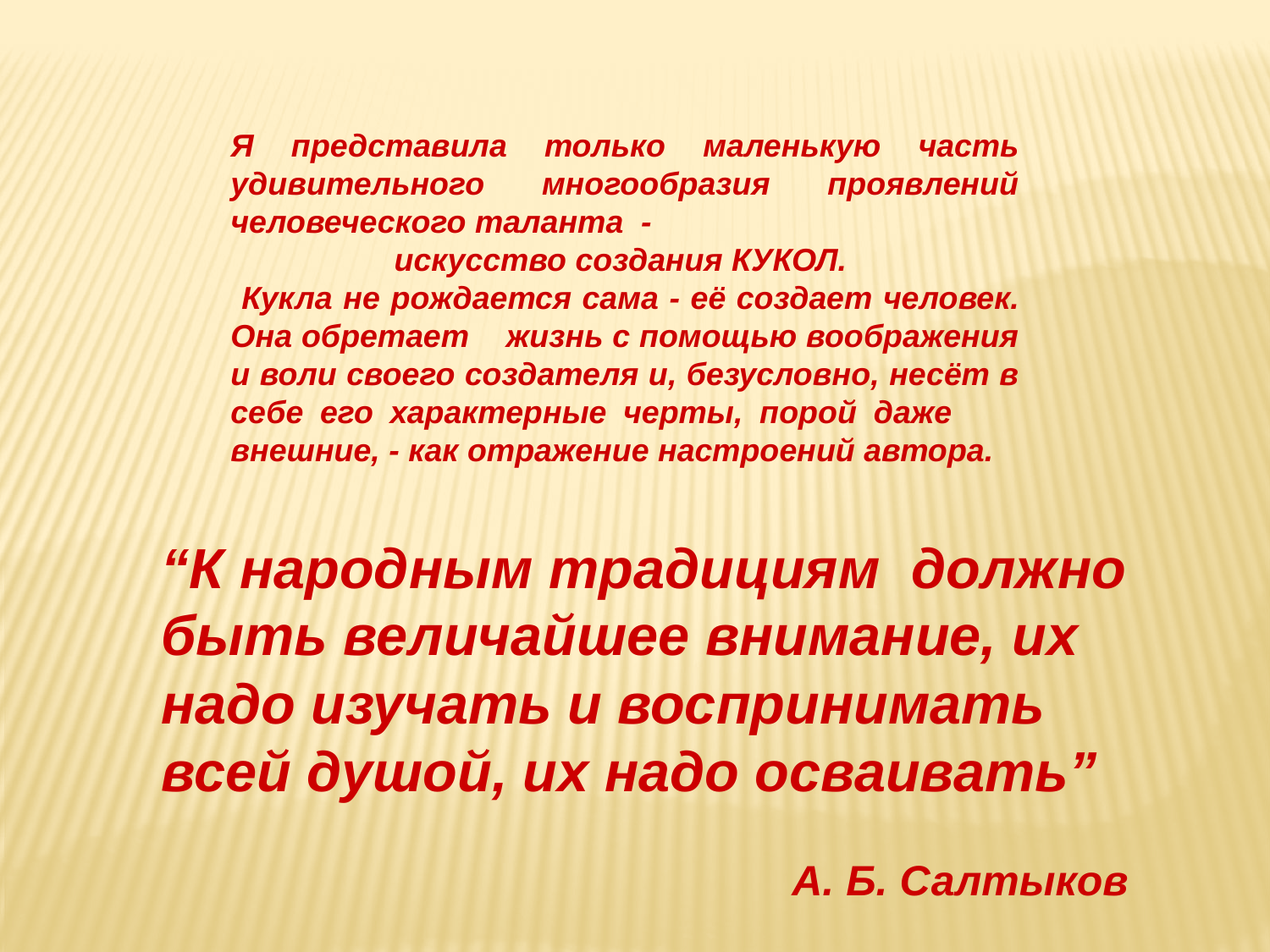

Я представила только маленькую часть удивительного многообразия проявлений человеческого таланта  -
искусство создания КУКОЛ.
 Кукла не рождается сама - её создает человек. Она обретает    жизнь с помощью воображения и воли своего создателя и, безусловно, несёт в себе его характерные черты, порой даже     внешние, - как отражение настроений автора.
“К народным традициям  должно быть величайшее внимание, их надо изучать и воспринимать всей душой, их надо осваивать”

А. Б. Салтыков